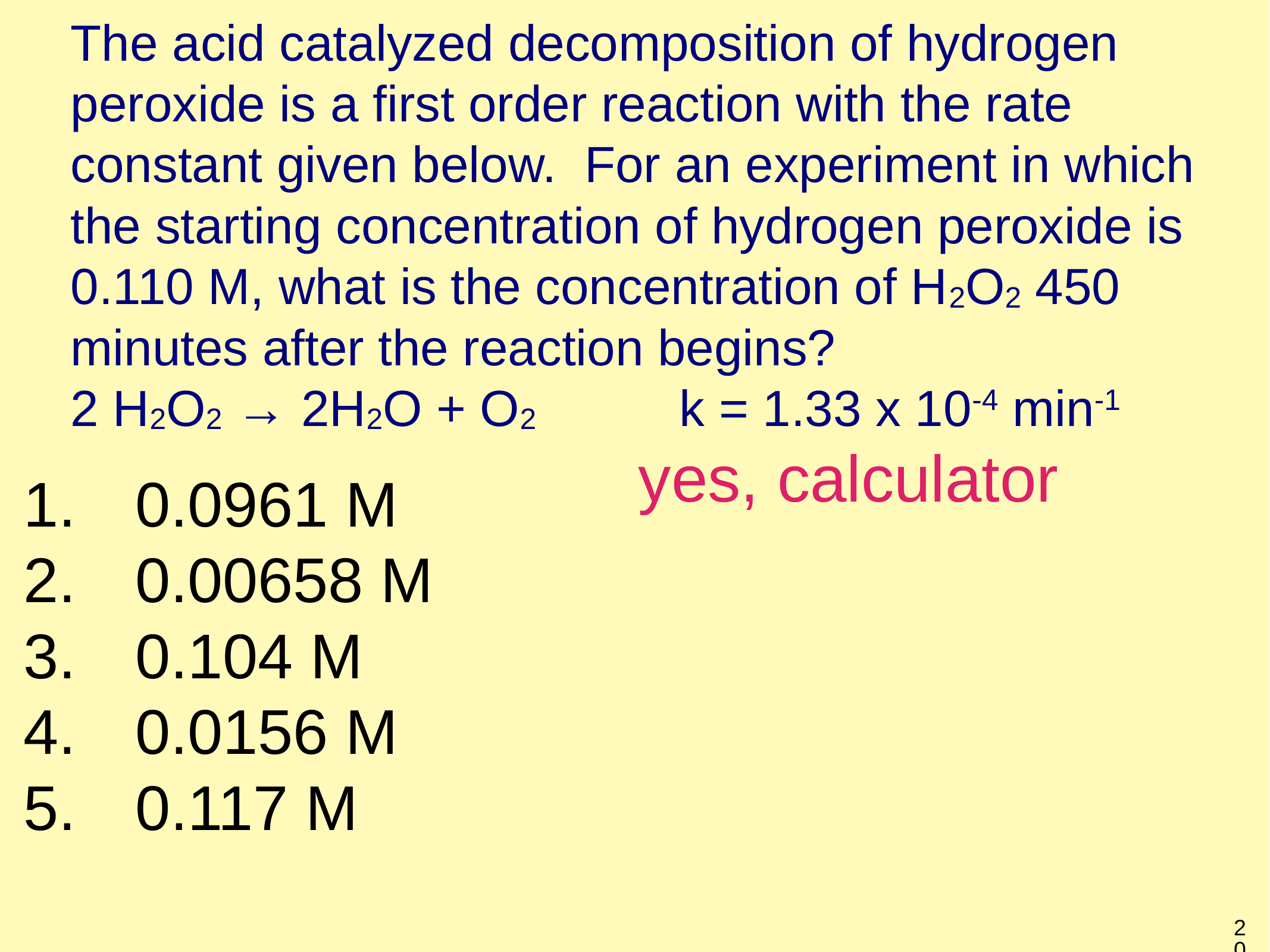

# The acid catalyzed decomposition of hydrogen peroxide is a first order reaction with the rate constant given below.  For an experiment in which the starting concentration of hydrogen peroxide is 0.110 M, what is the concentration of H2O2 450 minutes after the reaction begins? 2 H2O2 → 2H2O + O2   	k = 1.33 x 10-4 min-1
yes, calculator
0.0961 M
0.00658 M
0.104 M
0.0156 M
0.117 M
20